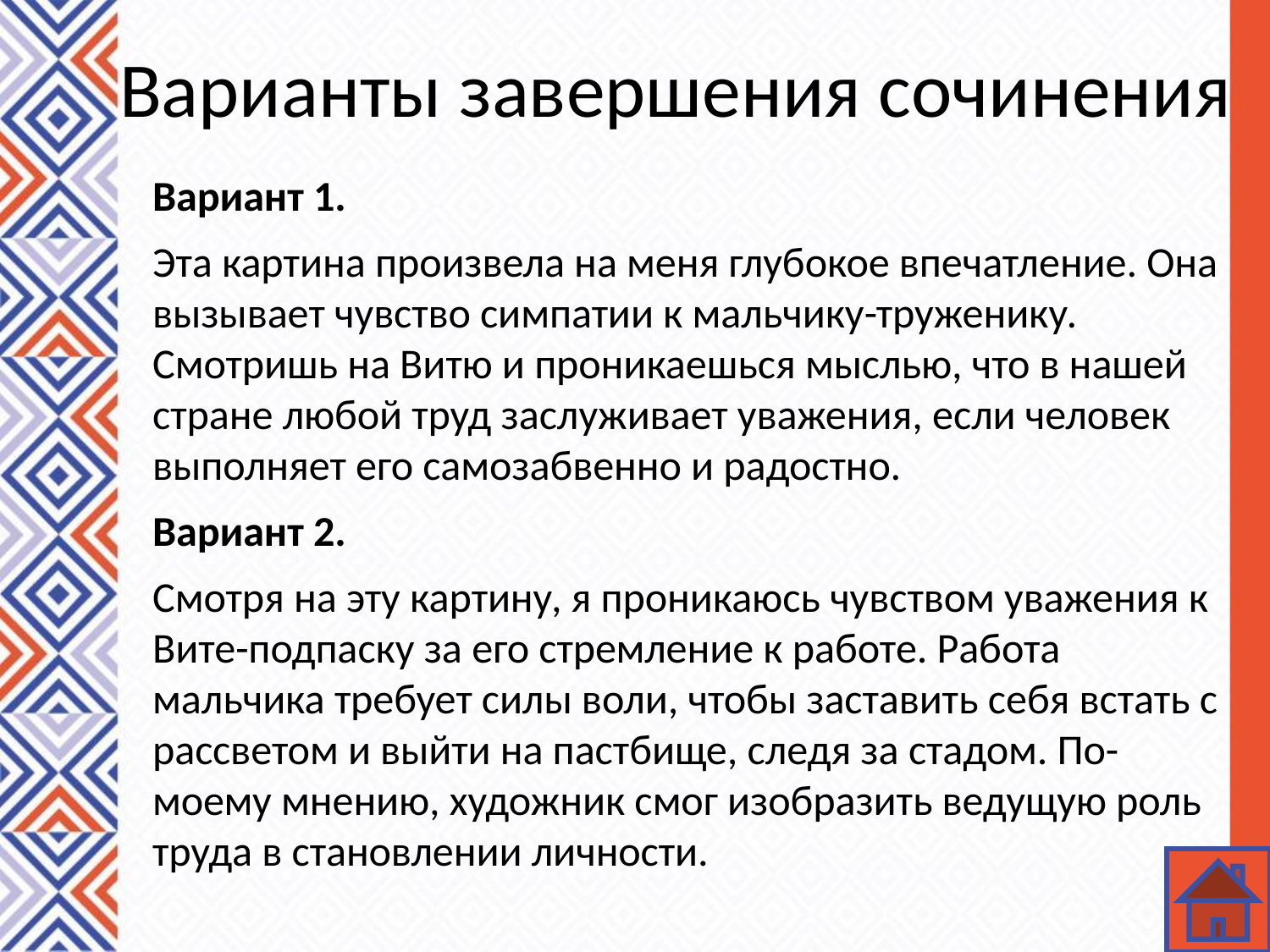

Варианты завершения сочинения
Вариант 1.
Эта картина произвела на меня глубокое впечатление. Она вызывает чувство симпатии к мальчику-труженику. Смотришь на Витю и проникаешься мыслью, что в нашей стране любой труд заслуживает уважения, если человек выполняет его самозабвенно и радостно.
Вариант 2.
Смотря на эту картину, я проникаюсь чувством уважения к Вите-подпаску за его стремление к работе. Работа мальчика требует силы воли, чтобы заставить себя встать с рассветом и выйти на пастбище, следя за стадом. По-моему мнению, художник смог изобразить ведущую роль труда в становлении личности.